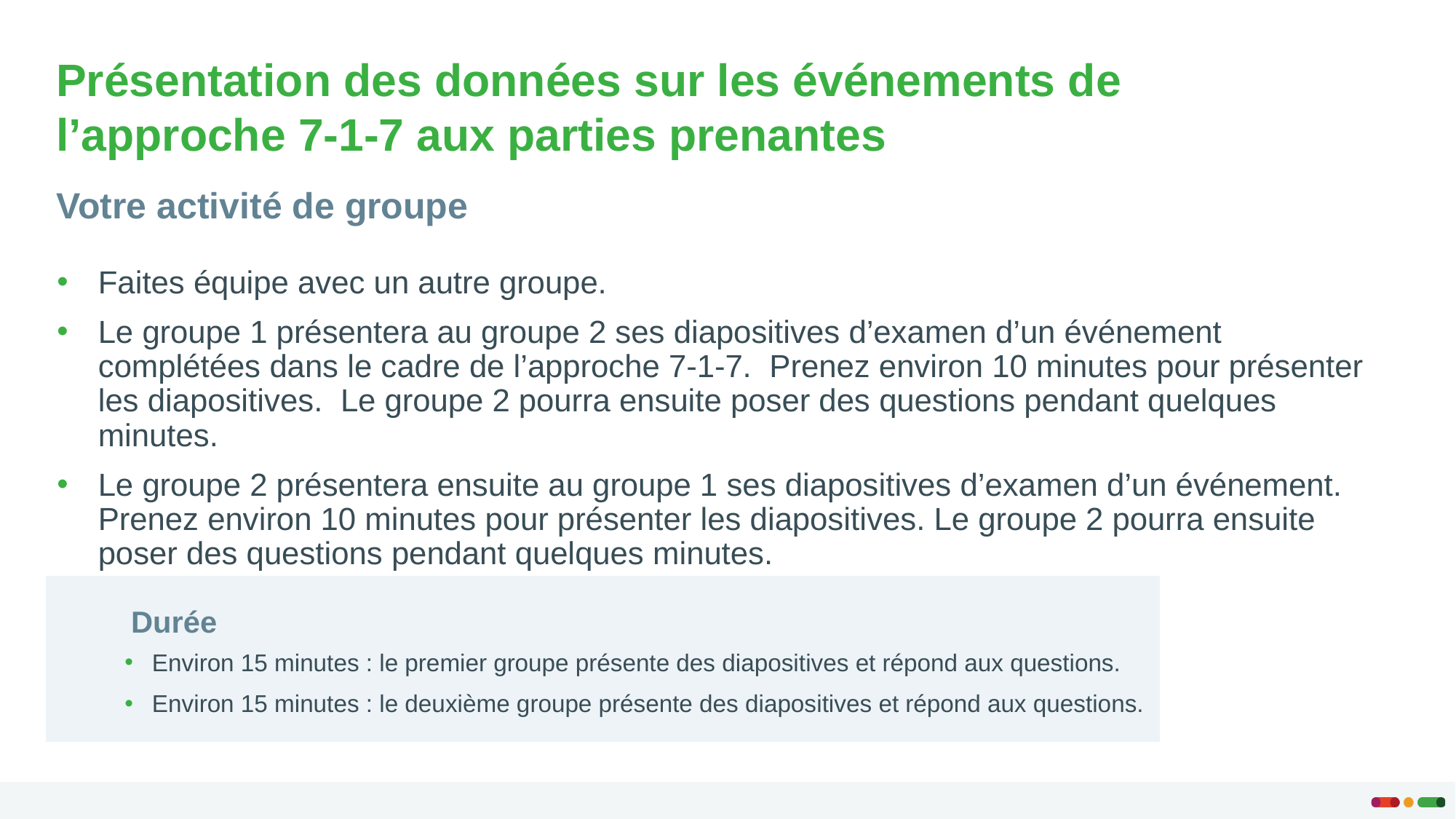

Présentation des données sur les événements de l’approche 7-1-7 aux parties prenantes
Votre activité de groupe
Faites équipe avec un autre groupe.
Le groupe 1 présentera au groupe 2 ses diapositives d’examen d’un événement complétées dans le cadre de l’approche 7-1-7.  Prenez environ 10 minutes pour présenter les diapositives.  Le groupe 2 pourra ensuite poser des questions pendant quelques minutes.
Le groupe 2 présentera ensuite au groupe 1 ses diapositives d’examen d’un événement. Prenez environ 10 minutes pour présenter les diapositives. Le groupe 2 pourra ensuite poser des questions pendant quelques minutes.

Durée
Environ 15 minutes : le premier groupe présente des diapositives et répond aux questions.
Environ 15 minutes : le deuxième groupe présente des diapositives et répond aux questions.